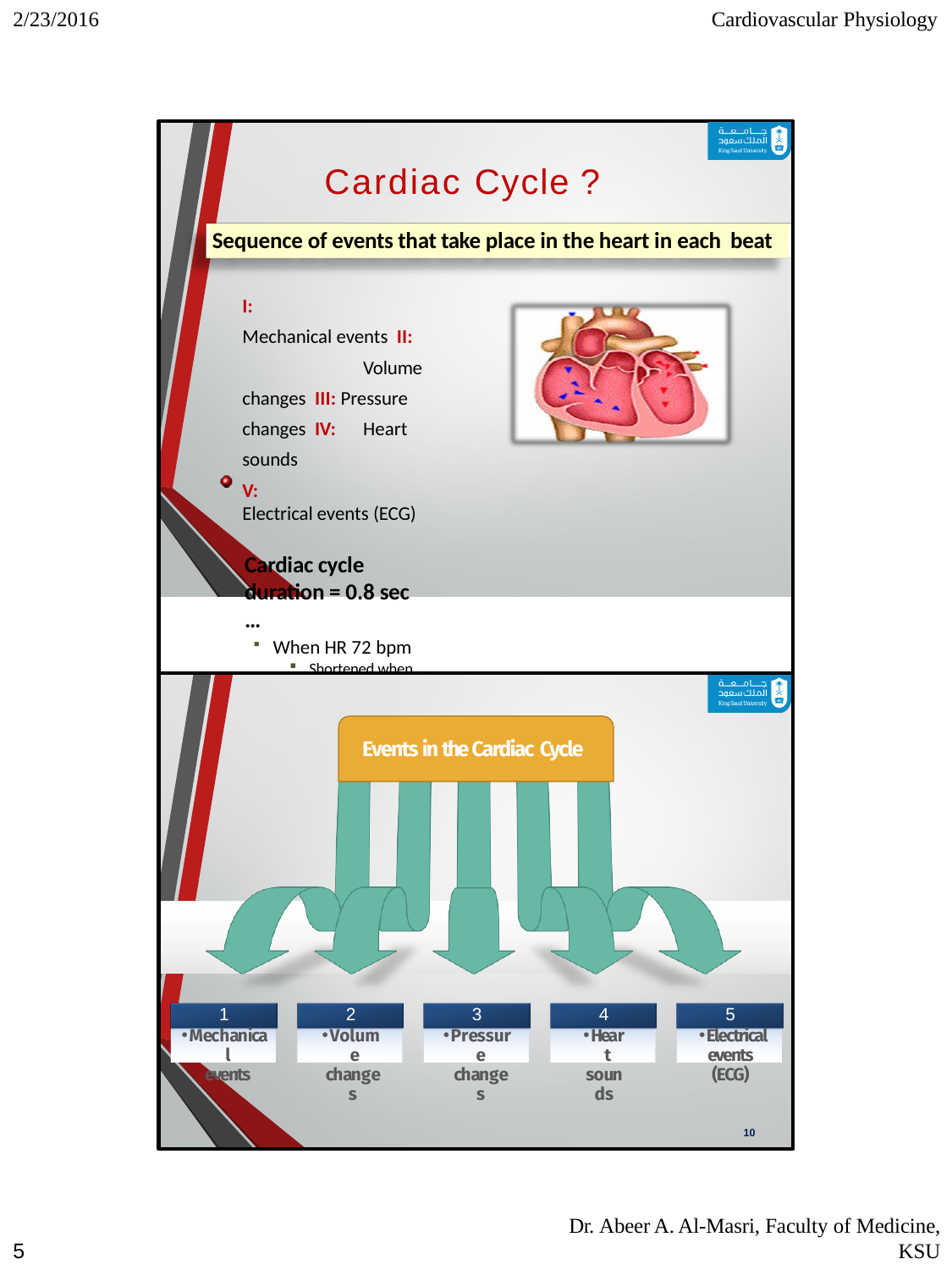

2/23/2016
Cardiovascular Physiology

Cardiac Cycle ?
Sequence of events that take place in the heart in each beat

I:	Mechanical events  II:	Volume changes  III: Pressure changes  IV:	Heart sounds
V:	Electrical events (ECG)

Cardiac cycle duration = 0.8 sec …
When HR 72 bpm
Shortened when HR ↑

9

Events in the Cardiac Cycle

1
Mechanical
events
2
Volume
changes
3
Pressure
changes
4
Heart
sounds
5
Electrical
events (ECG)

10
Dr. Abeer A. Al-Masri, Faculty of Medicine,
KSU
5